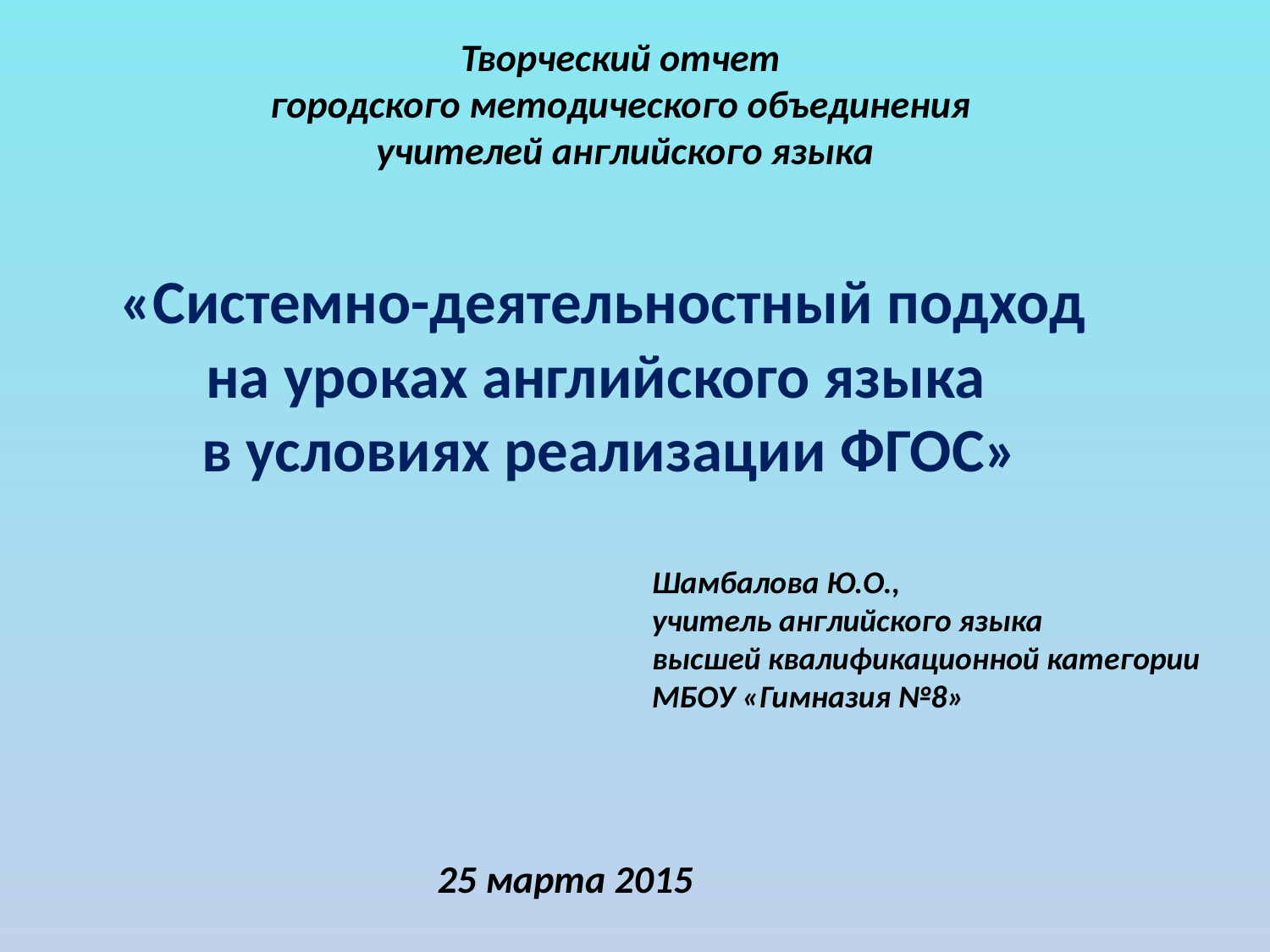

Творческий отчет
городского методического объединения
учителей английского языка
«Системно-деятельностный подход
на уроках английского языка
в условиях реализации ФГОС»
Шамбалова Ю.О.,
учитель английского языка
высшей квалификационной категории
МБОУ «Гимназия №8»
25 марта 2015